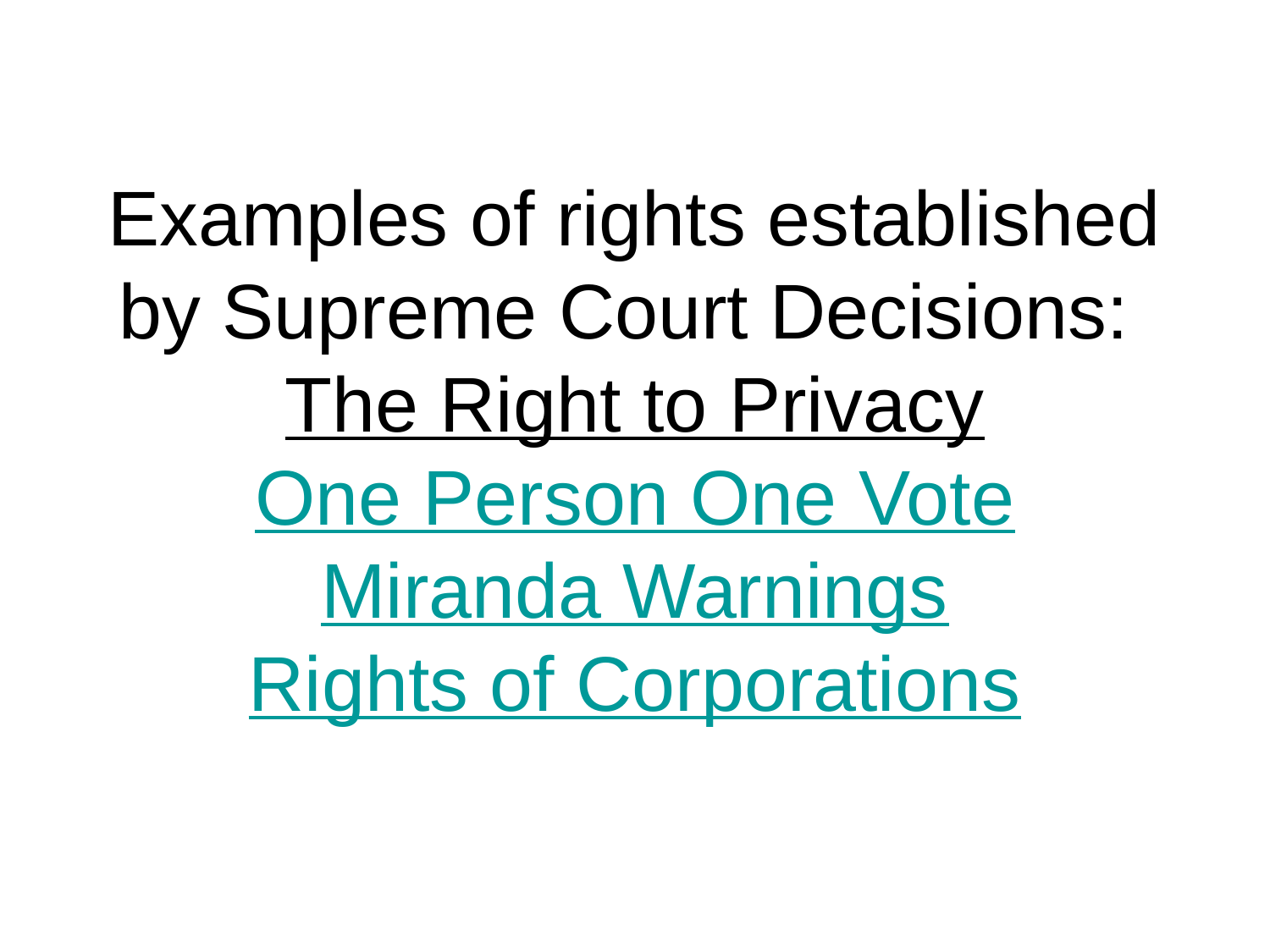

# Examples of rights established by Supreme Court Decisions: The Right to Privacy One Person One Vote Miranda Warnings Rights of Corporations